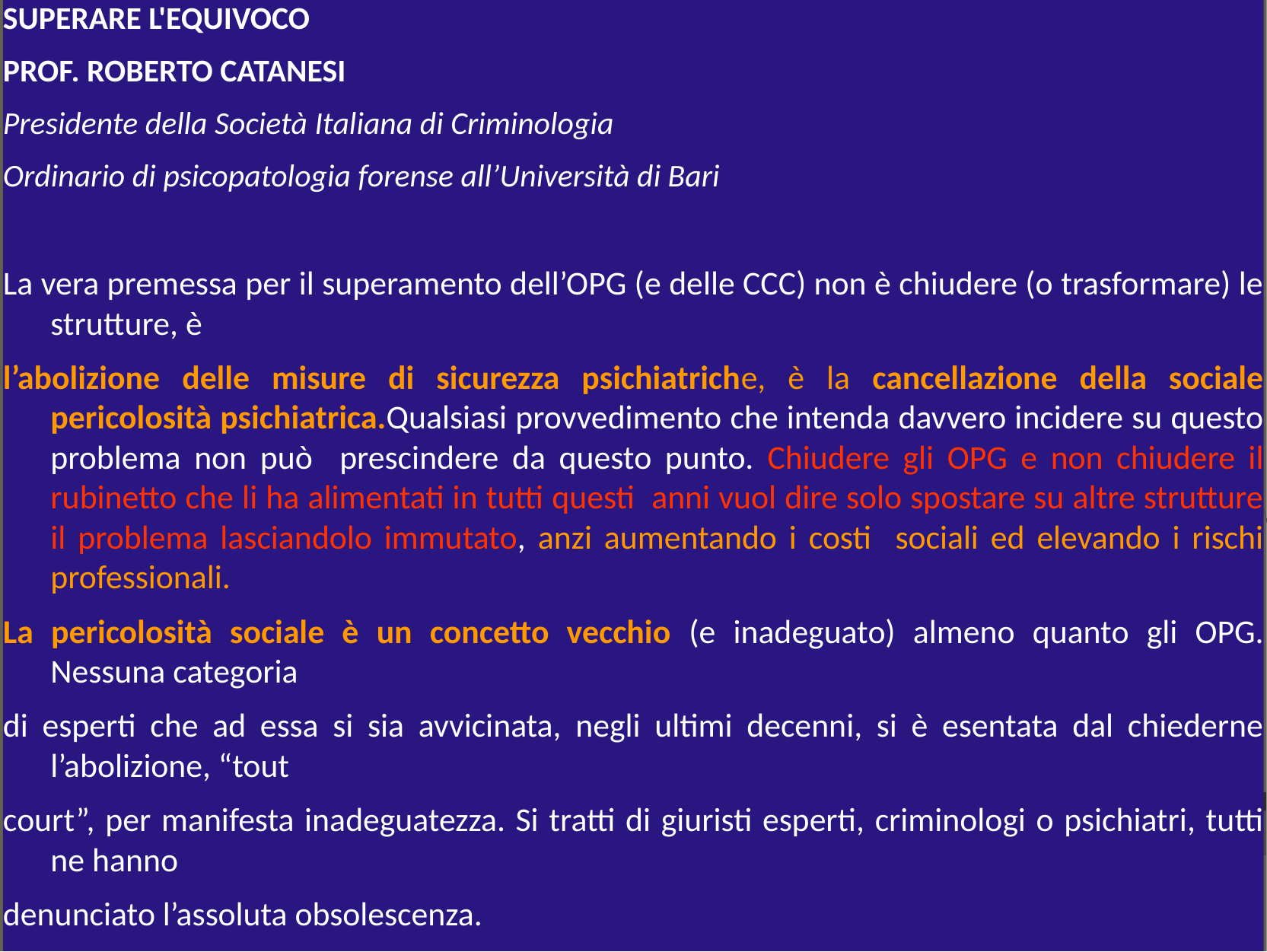

SUPERARE L'EQUIVOCO
PROF. ROBERTO CATANESI
Presidente della Società Italiana di Criminologia
Ordinario di psicopatologia forense all’Università di Bari

La vera premessa per il superamento dell’OPG (e delle CCC) non è chiudere (o trasformare) le strutture, è
l’abolizione delle misure di sicurezza psichiatriche, è la cancellazione della sociale pericolosità psichiatrica.Qualsiasi provvedimento che intenda davvero incidere su questo problema non può  prescindere da questo punto. Chiudere gli OPG e non chiudere il rubinetto che li ha alimentati in tutti questi  anni vuol dire solo spostare su altre strutture il problema lasciandolo immutato, anzi aumentando i costi  sociali ed elevando i rischi professionali.
La pericolosità sociale è un concetto vecchio (e inadeguato) almeno quanto gli OPG. Nessuna categoria
di esperti che ad essa si sia avvicinata, negli ultimi decenni, si è esentata dal chiederne l’abolizione, “tout
court”, per manifesta inadeguatezza. Si tratti di giuristi esperti, criminologi o psichiatri, tutti ne hanno
denunciato l’assoluta obsolescenza.